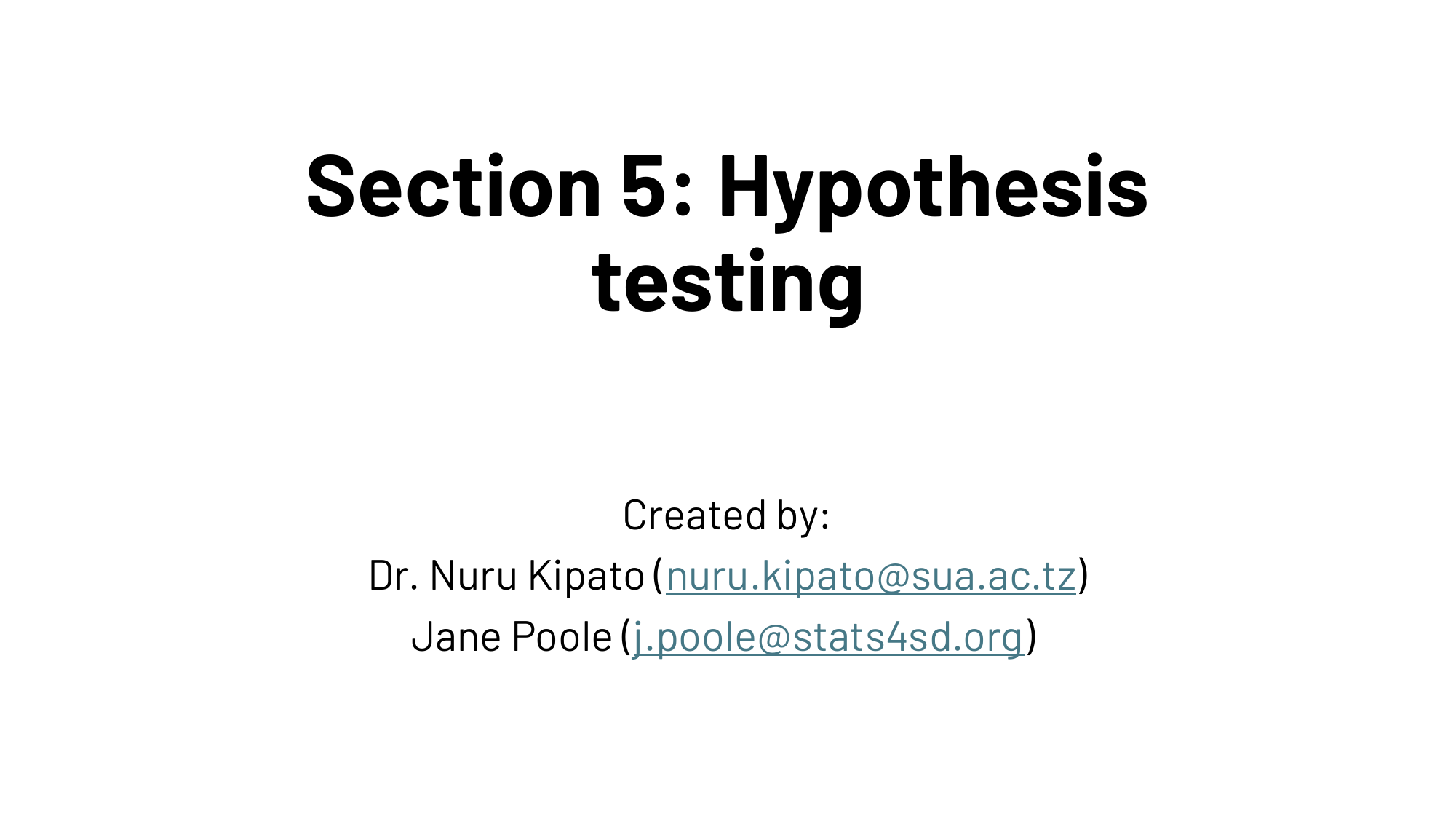

# Section 5: Hypothesis testing
Created by:
Dr. Nuru Kipato (nuru.kipato@sua.ac.tz)
Jane Poole (j.poole@stats4sd.org)